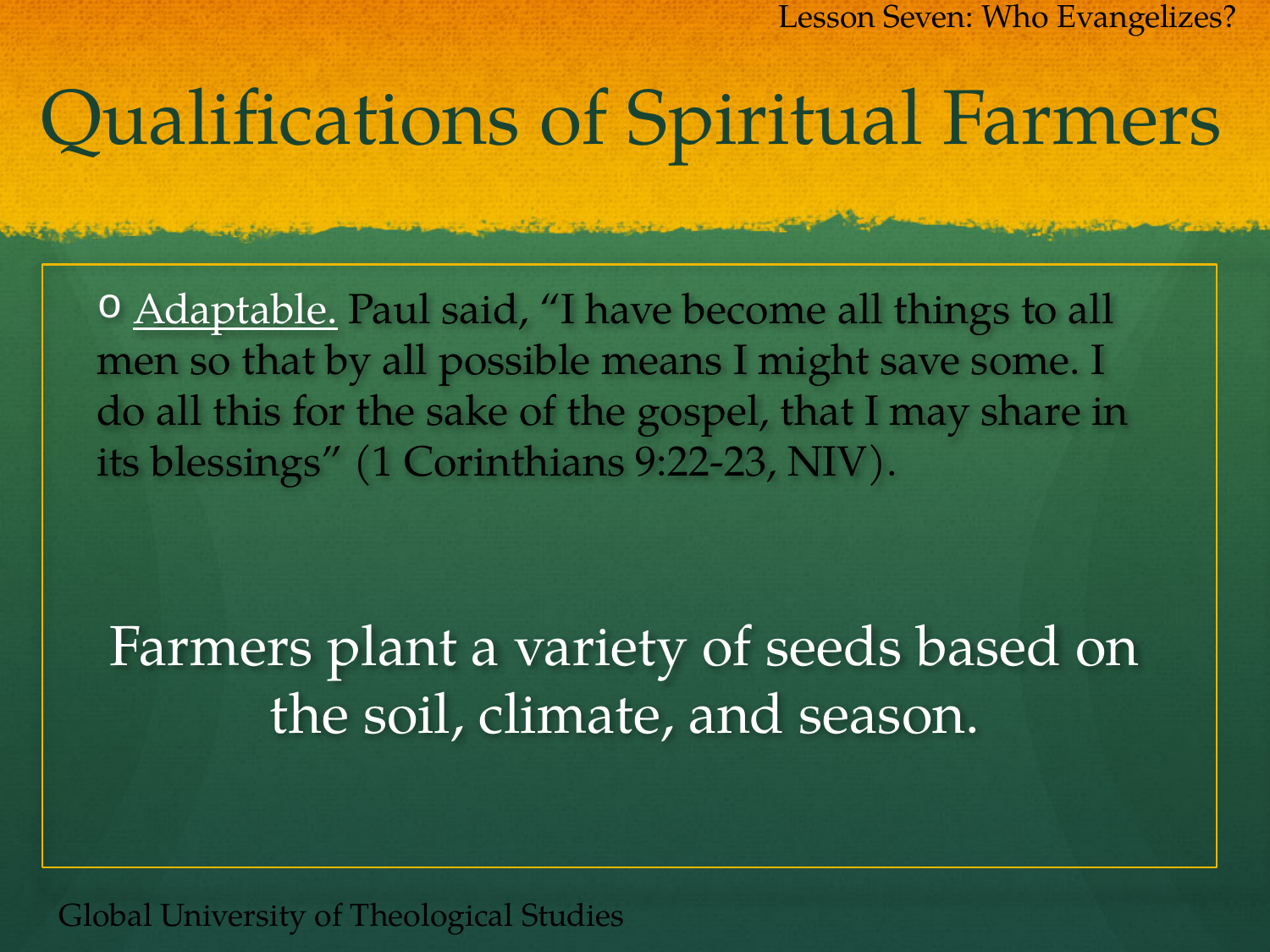

Lesson Seven: Who Evangelizes?

# Qualifications of Spiritual Farmers

 Adaptable. Paul said, “I have become all things to all men so that by all possible means I might save some. I do all this for the sake of the gospel, that I may share in its blessings” (1 Corinthians 9:22-23, NIV).
Farmers plant a variety of seeds based on the soil, climate, and season.
Global University of Theological Studies